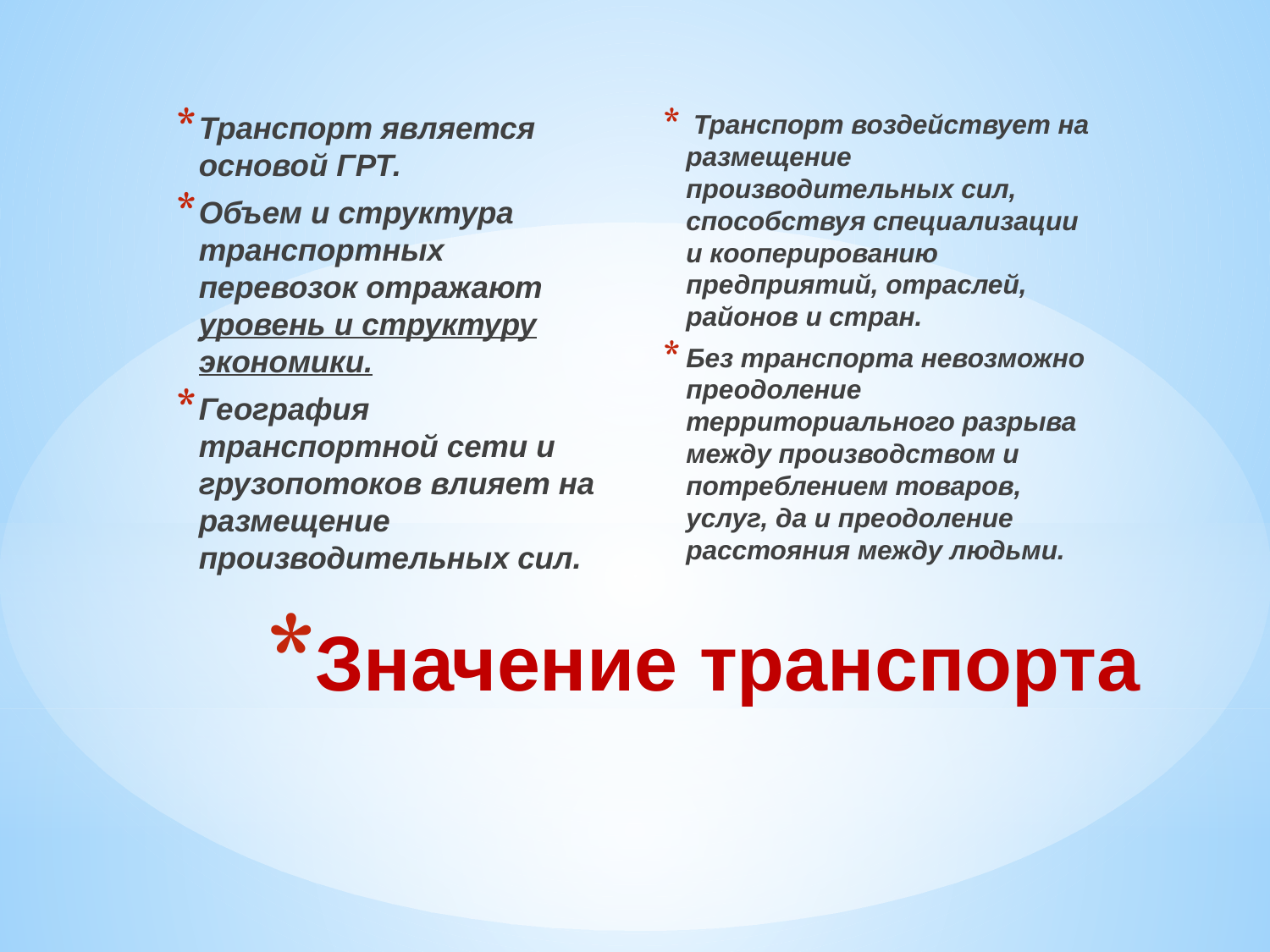

Транспорт является основой ГРТ.
Объем и структура транспортных перевозок отражают уровень и структуру экономики.
География транспортной сети и грузопотоков влияет на размещение производительных сил.

 Транспорт воздействует на размещение производительных сил, способствуя специализации и кооперированию предприятий, отраслей, районов и стран.
Без транспорта невозможно преодоление территориального разрыва между производством и потреблением товаров, услуг, да и преодоление расстояния между людьми.

# Значение транспорта